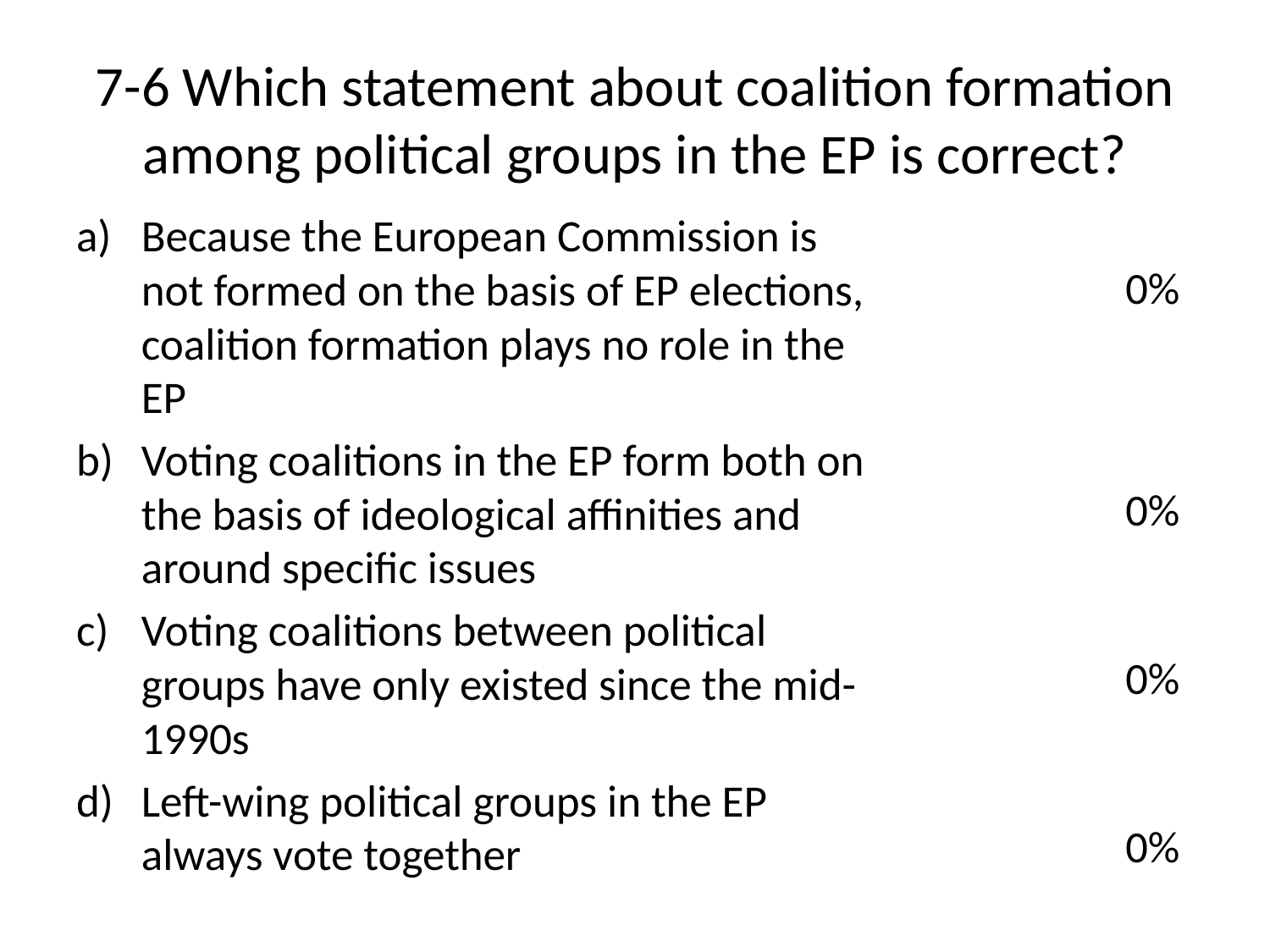

# 7-6 Which statement about coalition formation among political groups in the EP is correct?
Because the European Commission is not formed on the basis of EP elections, coalition formation plays no role in the EP
Voting coalitions in the EP form both on the basis of ideological affinities and around specific issues
Voting coalitions between political groups have only existed since the mid-1990s
Left-wing political groups in the EP always vote together
0%
0%
0%
0%